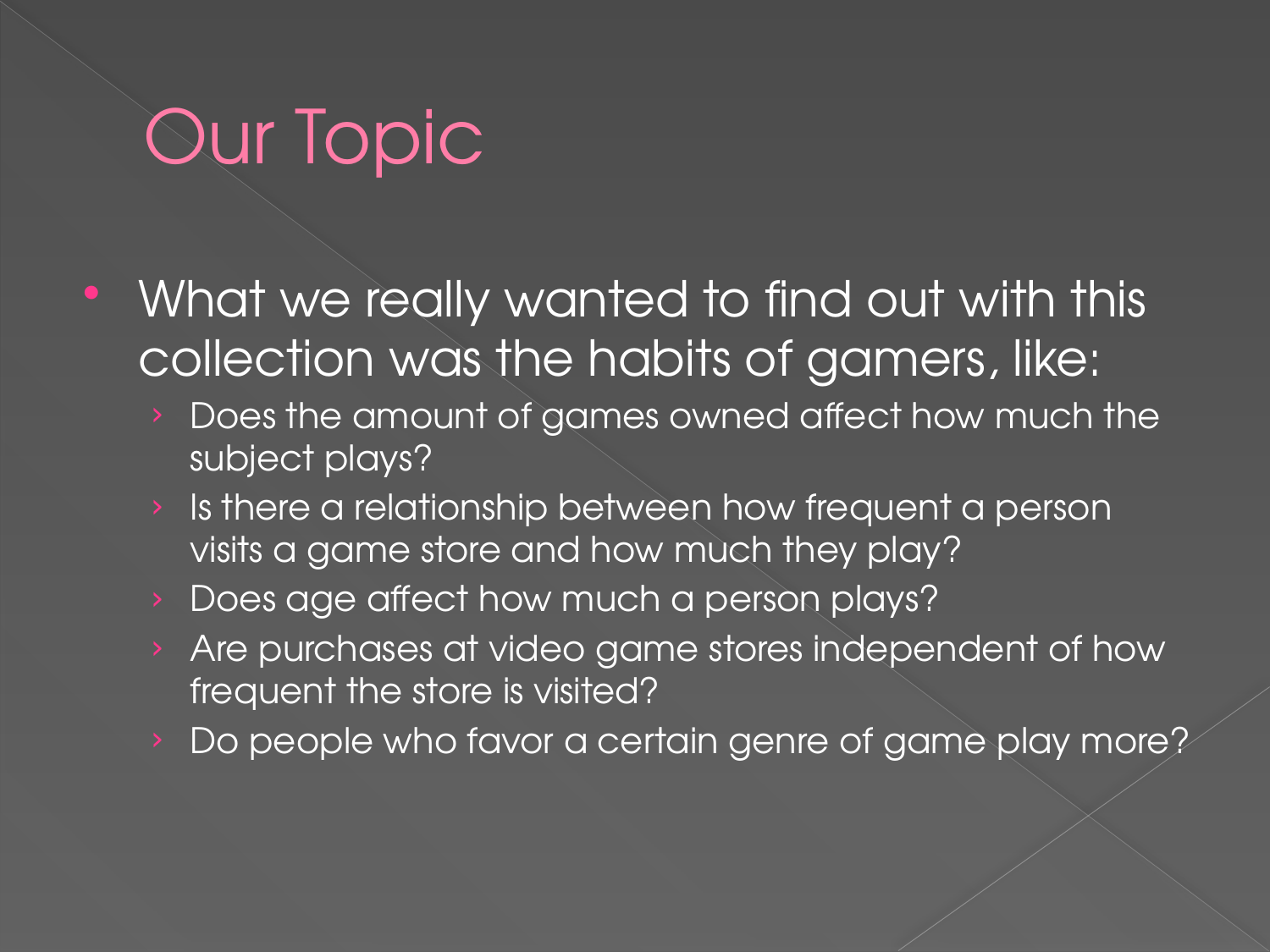

# Our Topic
What we really wanted to find out with this collection was the habits of gamers, like:
Does the amount of games owned affect how much the subject plays?
Is there a relationship between how frequent a person visits a game store and how much they play?
Does age affect how much a person plays?
Are purchases at video game stores independent of how frequent the store is visited?
Do people who favor a certain genre of game play more?